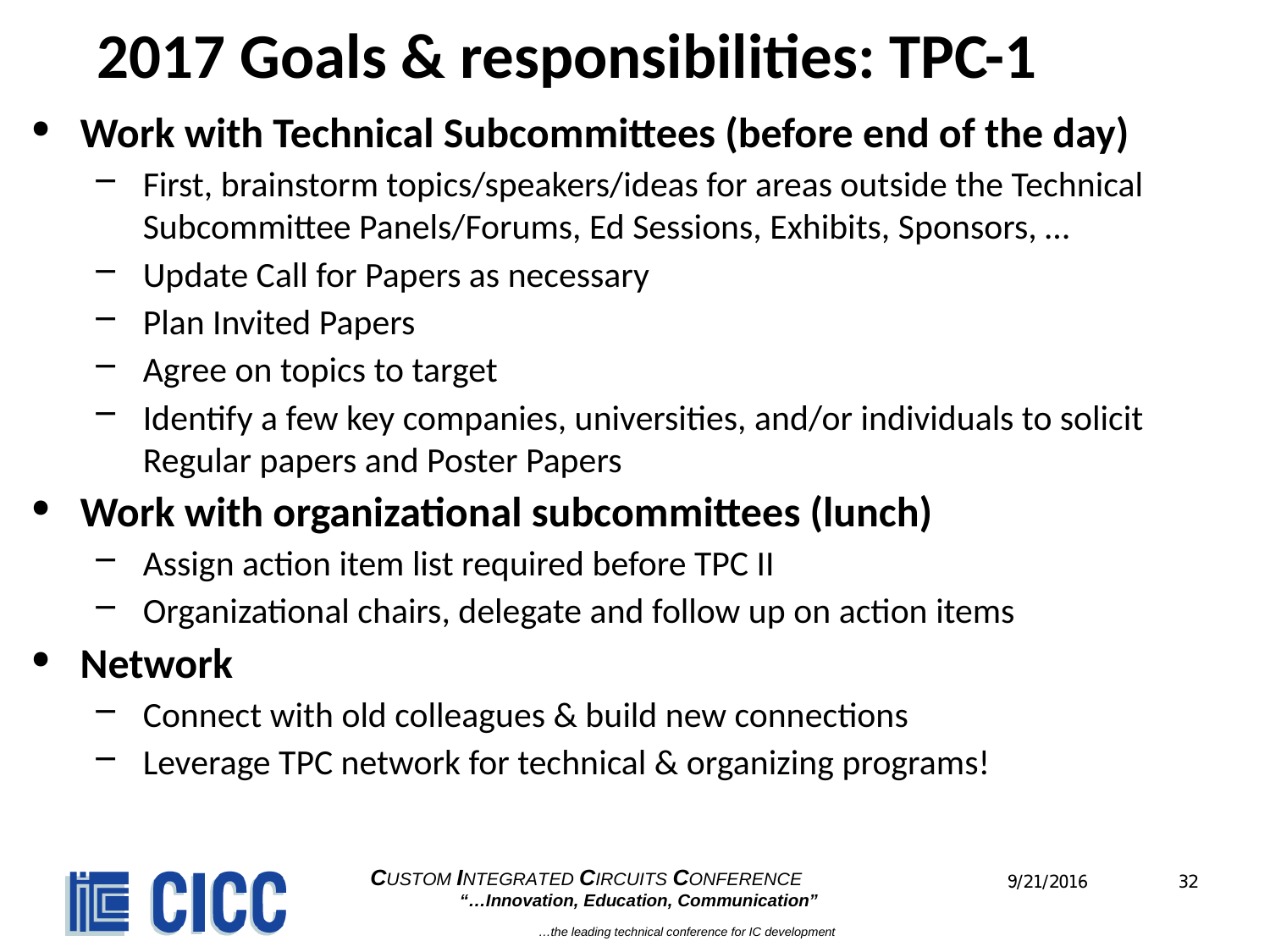

# 2017 Goals & responsibilities: TPC-1
Work with Technical Subcommittees (before end of the day)
First, brainstorm topics/speakers/ideas for areas outside the Technical Subcommittee Panels/Forums, Ed Sessions, Exhibits, Sponsors, …
Update Call for Papers as necessary
Plan Invited Papers
Agree on topics to target
Identify a few key companies, universities, and/or individuals to solicit Regular papers and Poster Papers
Work with organizational subcommittees (lunch)
Assign action item list required before TPC II
Organizational chairs, delegate and follow up on action items
Network
Connect with old colleagues & build new connections
Leverage TPC network for technical & organizing programs!